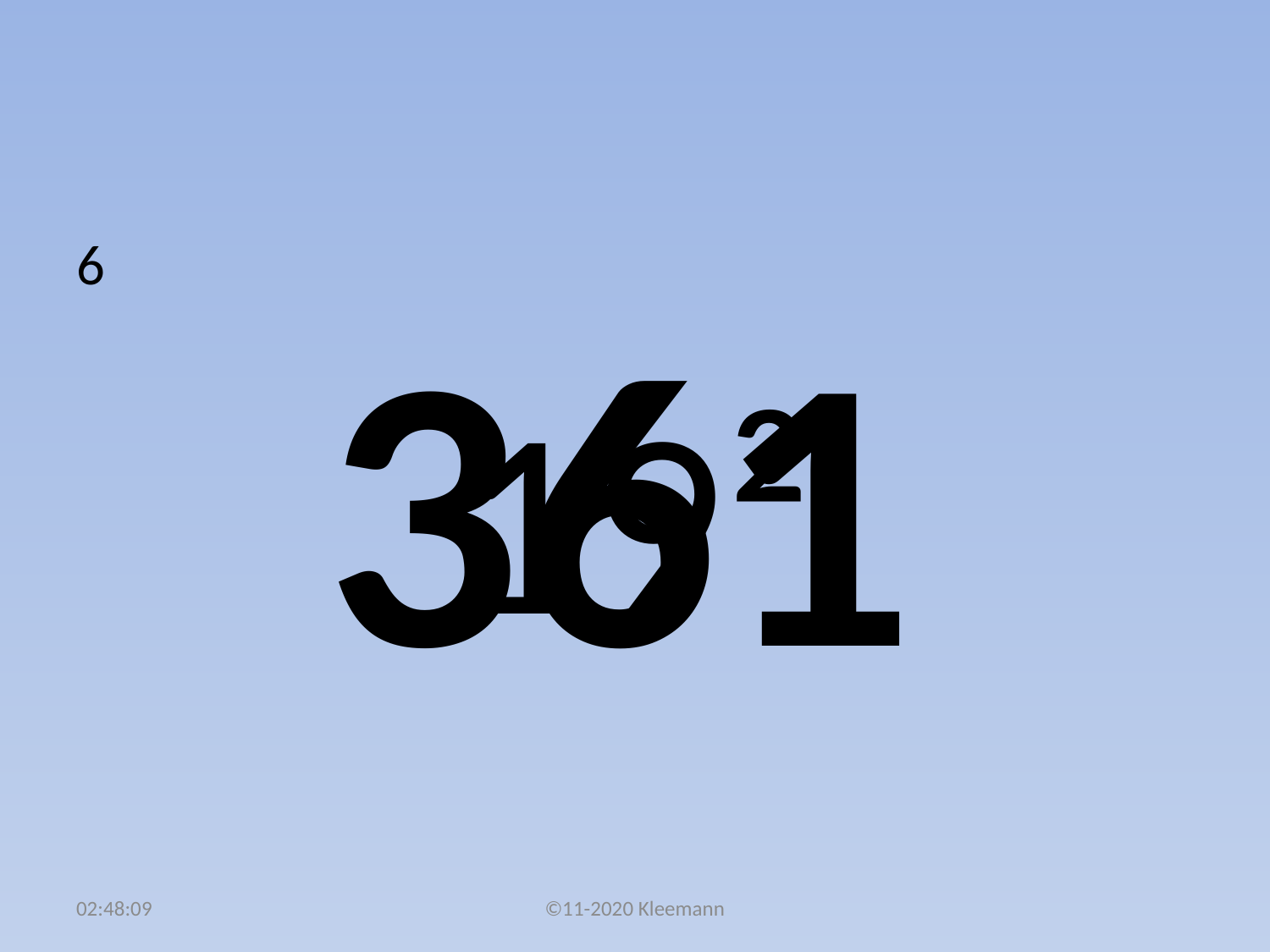

#
6
19²
361
02:48:09
©11-2020 Kleemann